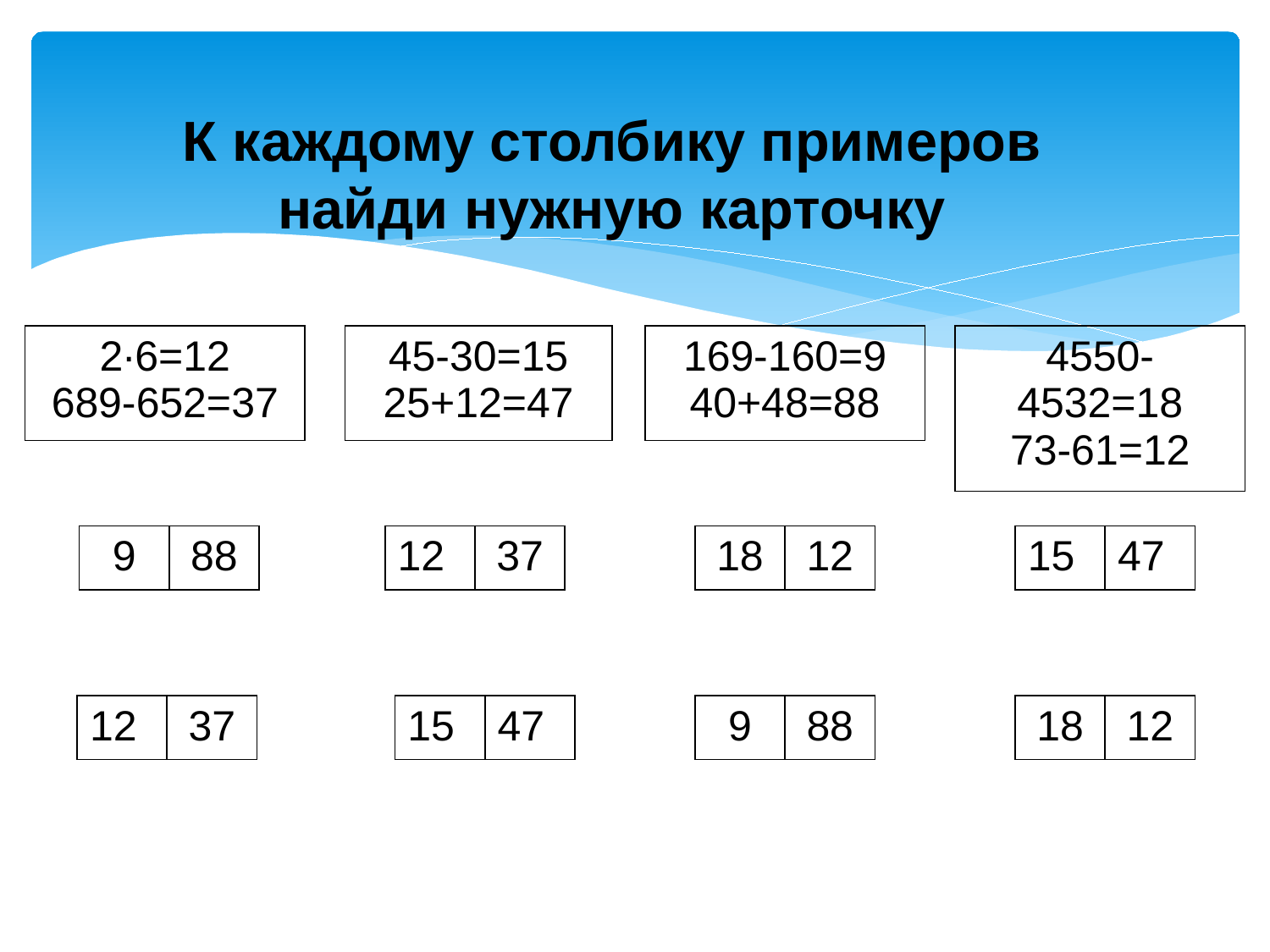

К каждому столбику примеров
найди нужную карточку
| 2∙6=12 689-652=37 |
| --- |
| 45-30=15 25+12=47 |
| --- |
| 169-160=9 40+48=88 |
| --- |
| 4550-4532=18 73-61=12 |
| --- |
| 9 | 88 |
| --- | --- |
| 12 | 37 |
| --- | --- |
| 18 | 12 |
| --- | --- |
| 15 | 47 |
| --- | --- |
| 12 | 37 |
| --- | --- |
| 15 | 47 |
| --- | --- |
| 9 | 88 |
| --- | --- |
| 18 | 12 |
| --- | --- |